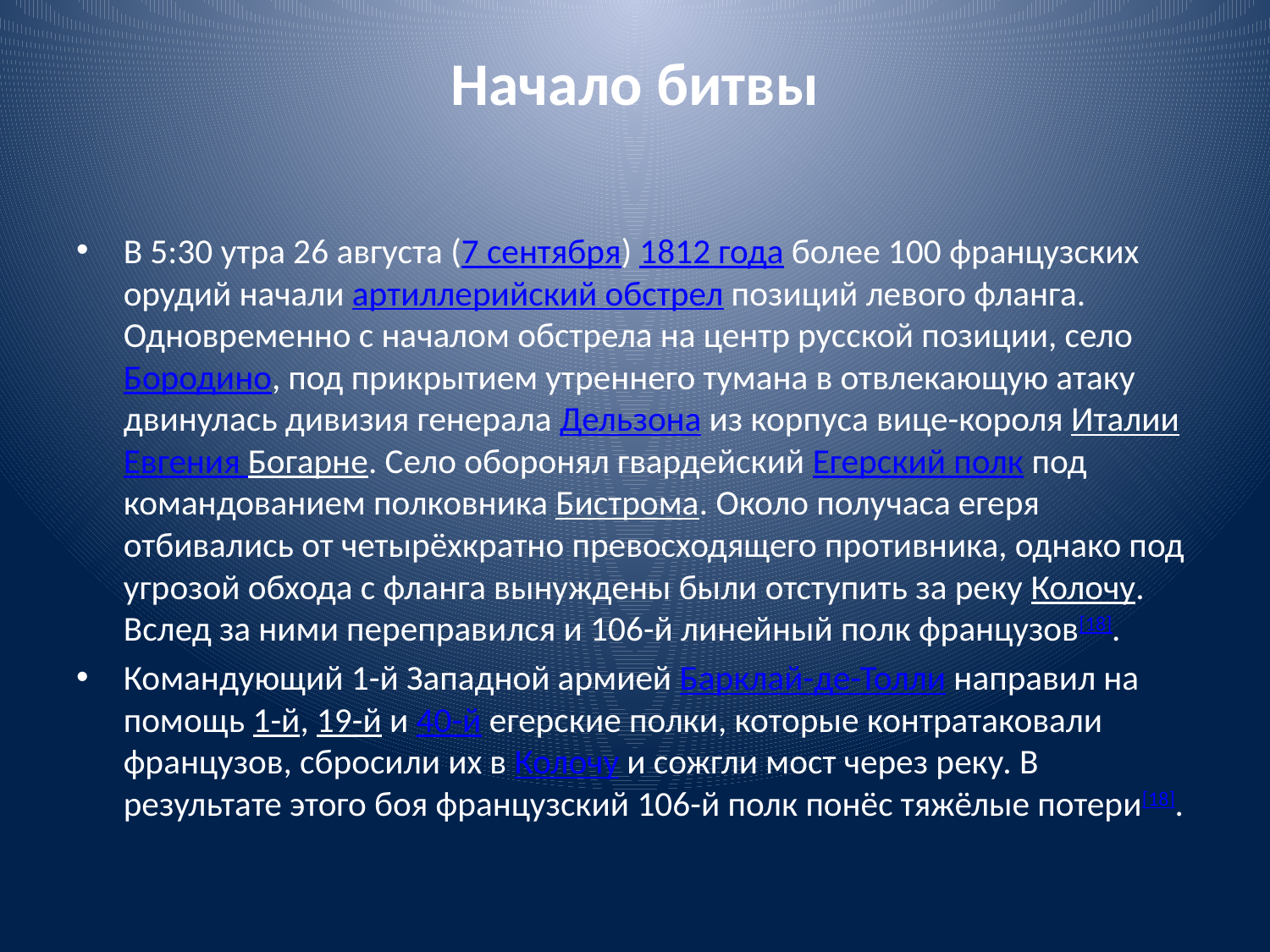

# Начало битвы
В 5:30 утра 26 августа (7 сентября) 1812 года более 100 французских орудий начали артиллерийский обстрел позиций левого фланга. Одновременно с началом обстрела на центр русской позиции, село Бородино, под прикрытием утреннего тумана в отвлекающую атаку двинулась дивизия генерала Дельзона из корпуса вице-короля Италии Евгения Богарне. Село оборонял гвардейский Егерский полк под командованием полковника Бистрома. Около получаса егеря отбивались от четырёхкратно превосходящего противника, однако под угрозой обхода с фланга вынуждены были отступить за реку Колочу. Вслед за ними переправился и 106-й линейный полк французов[18].
Командующий 1-й Западной армией Барклай-де-Толли направил на помощь 1-й, 19-й и 40-й егерские полки, которые контратаковали французов, сбросили их в Колочу и сожгли мост через реку. В результате этого боя французский 106-й полк понёс тяжёлые потери[18].